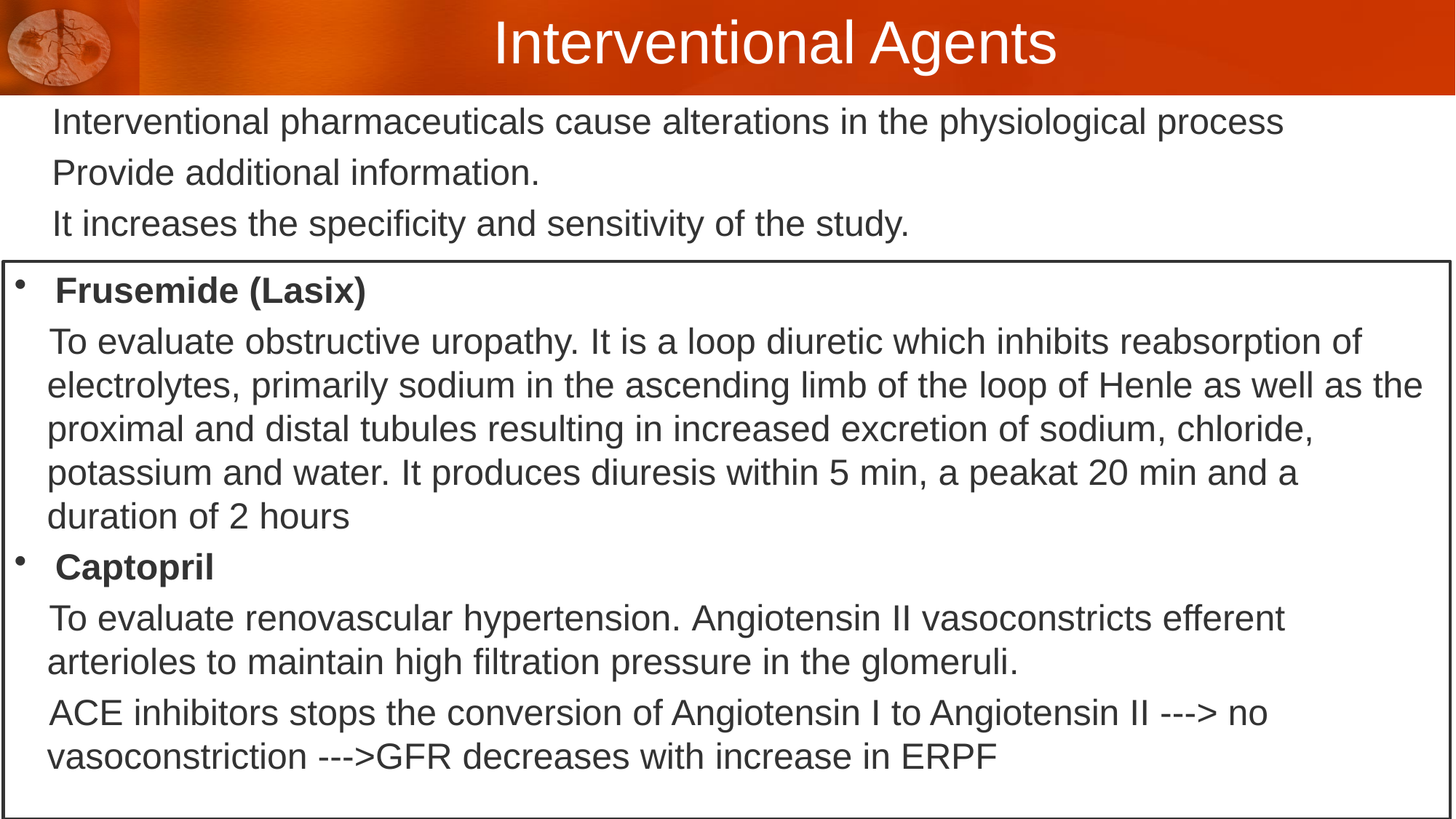

# Interventional Agents
Interventional pharmaceuticals cause alterations in the physiological process
Provide additional information.
It increases the specificity and sensitivity of the study.
Frusemide (Lasix)
To evaluate obstructive uropathy. It is a loop diuretic which inhibits reabsorption of electrolytes, primarily sodium in the ascending limb of the loop of Henle as well as the proximal and distal tubules resulting in increased excretion of sodium, chloride, potassium and water. It produces diuresis within 5 min, a peakat 20 min and a duration of 2 hours
Captopril
To evaluate renovascular hypertension. Angiotensin II vasoconstricts efferent arterioles to maintain high filtration pressure in the glomeruli.
ACE inhibitors stops the conversion of Angiotensin I to Angiotensin II ---> no vasoconstriction --->GFR decreases with increase in ERPF